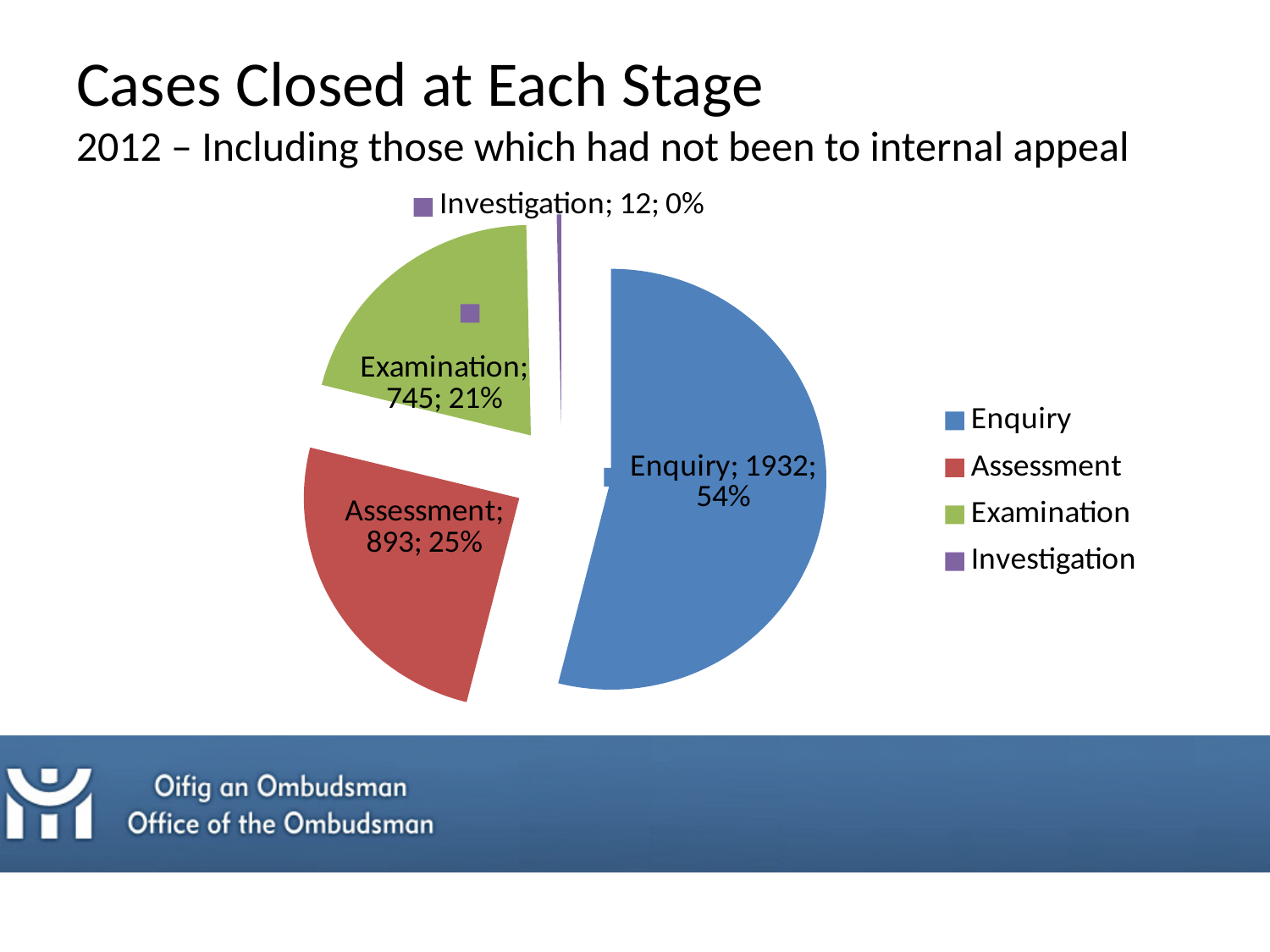

# Cases Closed at Each Stage 2012 – Including those which had not been to internal appeal

### Chart

| Category | Series 1 |
|---|---|
| Enquiry | 1932.0 |
| Assessment | 893.0 |
| Examination | 745.0 |
| Investigation | 12.0 |